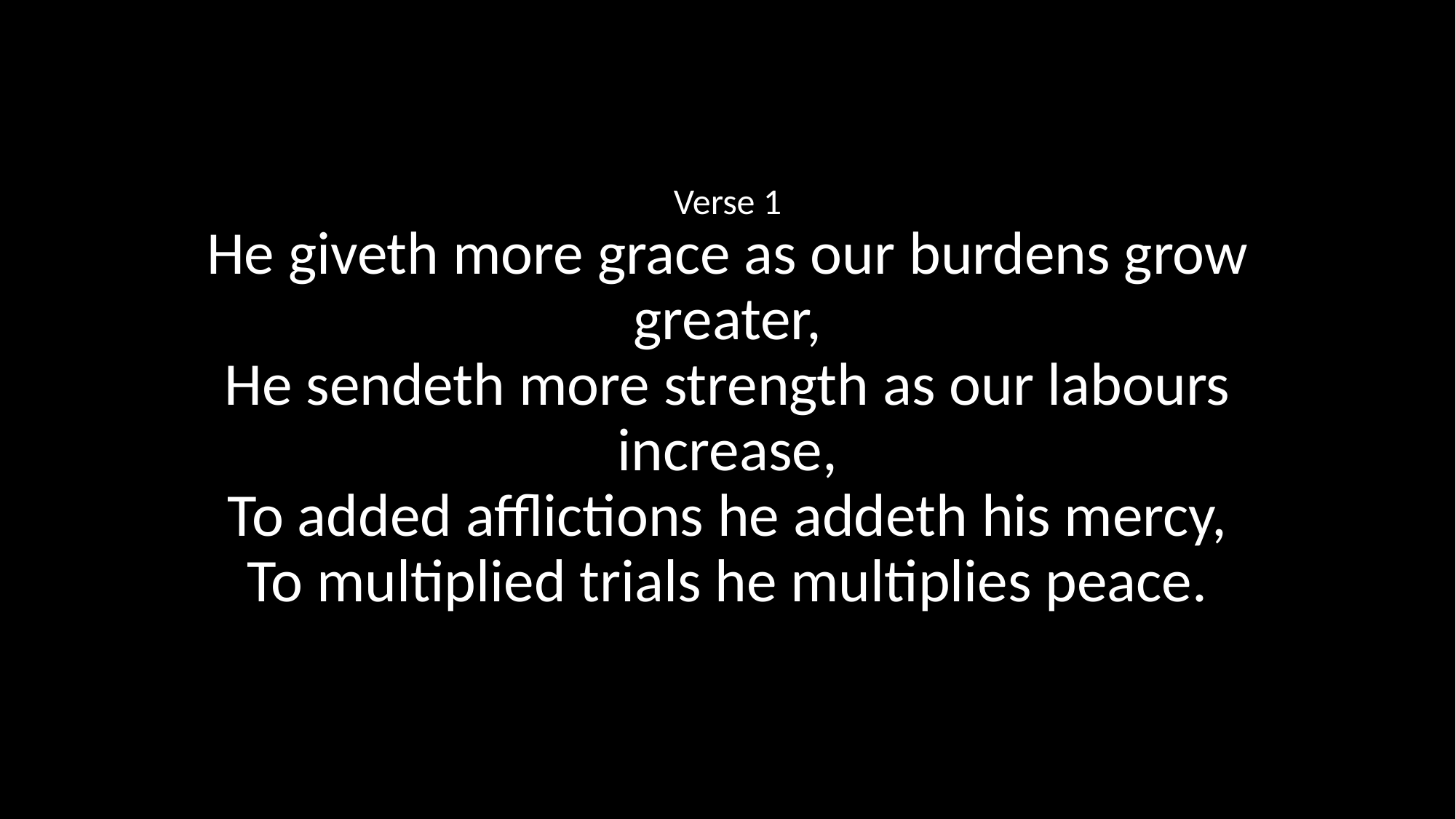

Verse 1
He giveth more grace as our burdens grow greater,
He sendeth more strength as our labours increase,
To added afflictions he addeth his mercy,
To multiplied trials he multiplies peace.